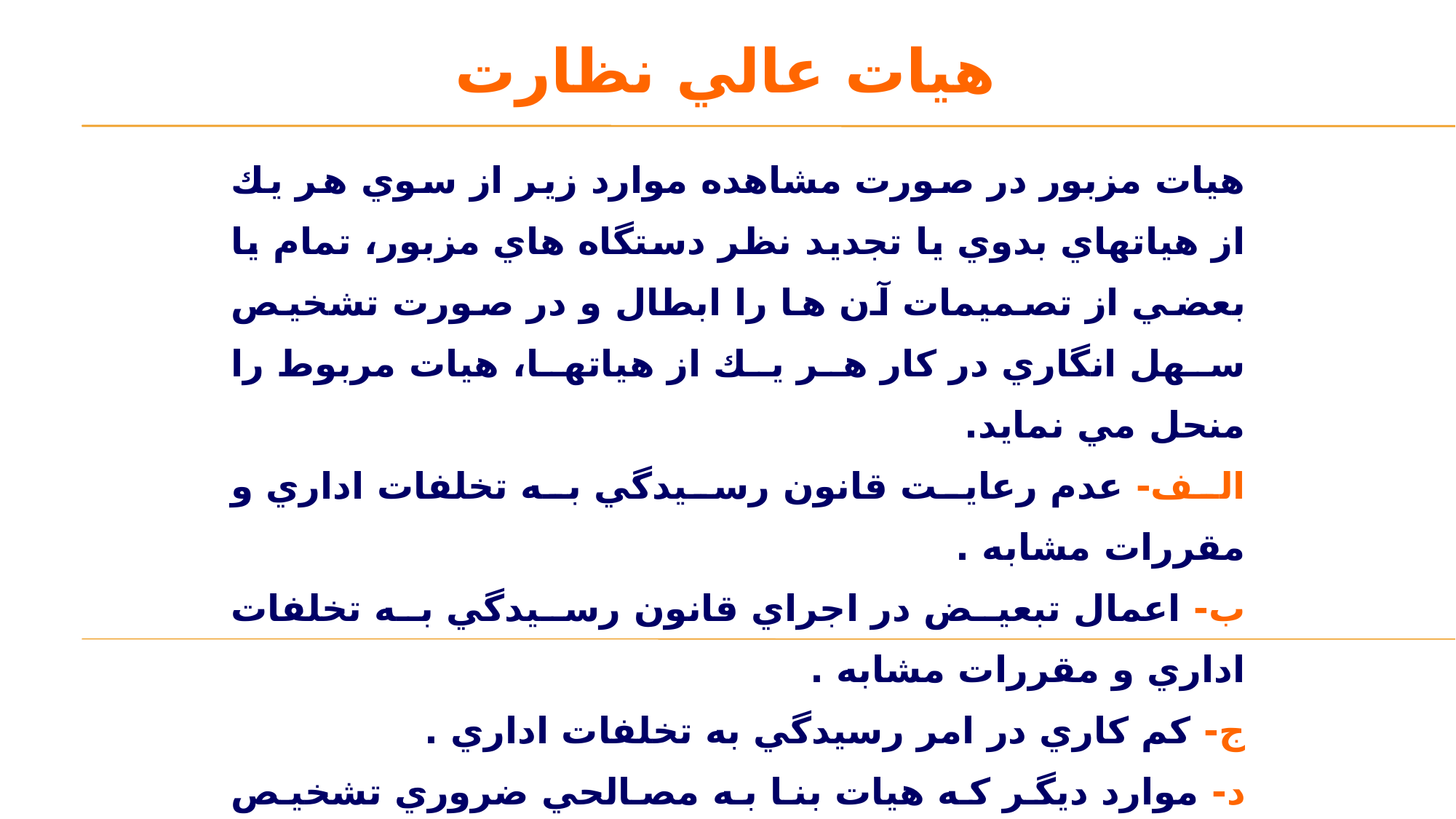

هيات عالي نظارت
هيات مزبور در صورت مشاهده موارد زير از سوي هر يك از هياتهاي بدوي يا تجديد نظر دستگاه هاي مزبور، تمام يا بعضي از تصميمات آن ها را ابطال و در صورت تشخيص سهل انگاري در كار هر يك از هياتها، هيات مربوط را منحل مي نمايد.
الف- عدم رعايت قانون رسيدگي به تخلفات اداري و مقررات مشابه .
ب- اعمال تبعيض در اجراي قانون رسيدگي به تخلفات اداري و مقررات مشابه .
ج- كم كاري در امر رسيدگي به تخلفات اداري .
د- موارد ديگر كه هيات بنا به مصالحي ضروري تشخيص مي دهد.